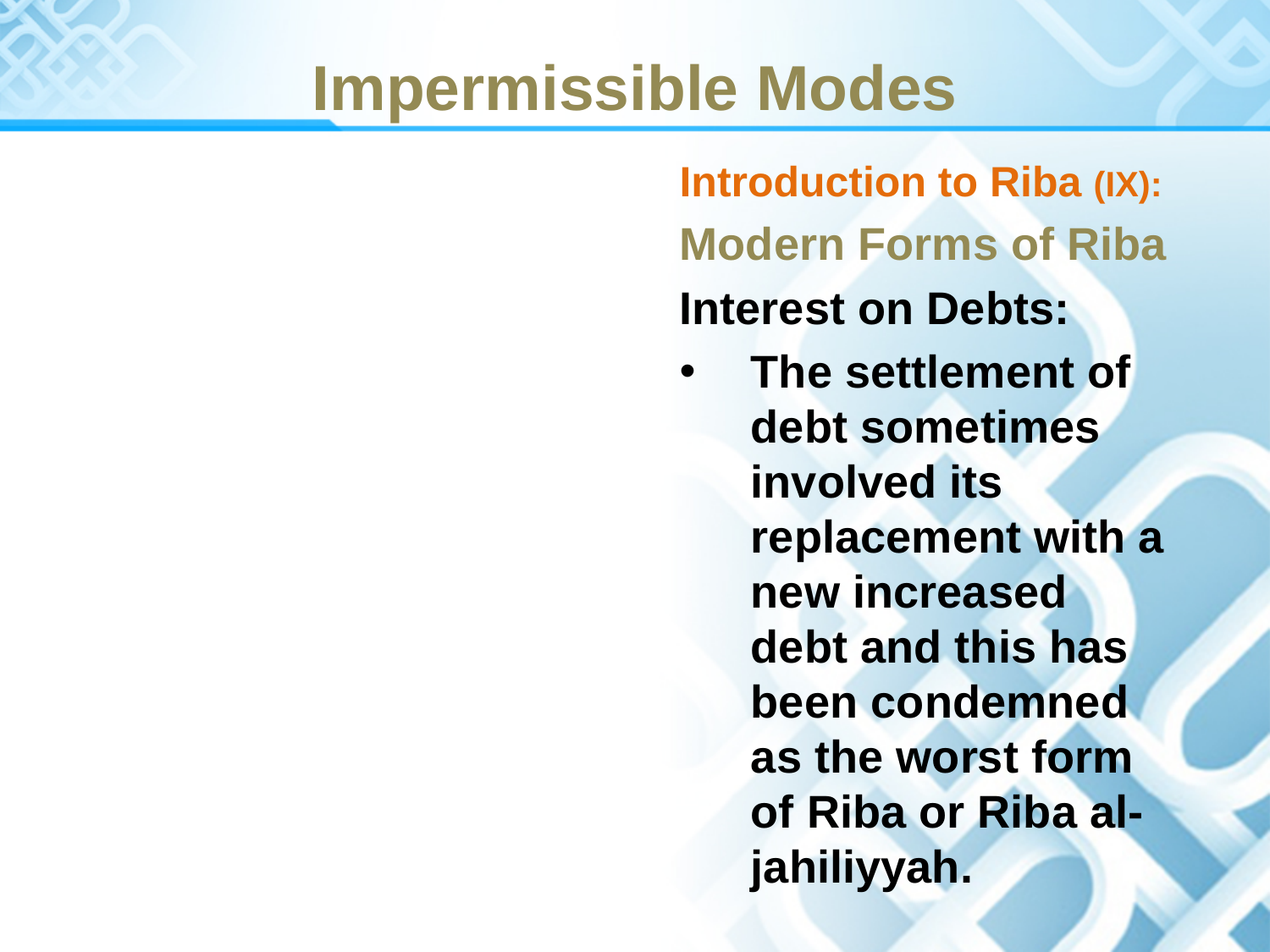

Impermissible Modes
Introduction to Riba (IX):
Modern Forms of Riba
Interest on Debts:
The settlement of debt sometimes involved its replacement with a new increased debt and this has been condemned as the worst form of Riba or Riba al-jahiliyyah.